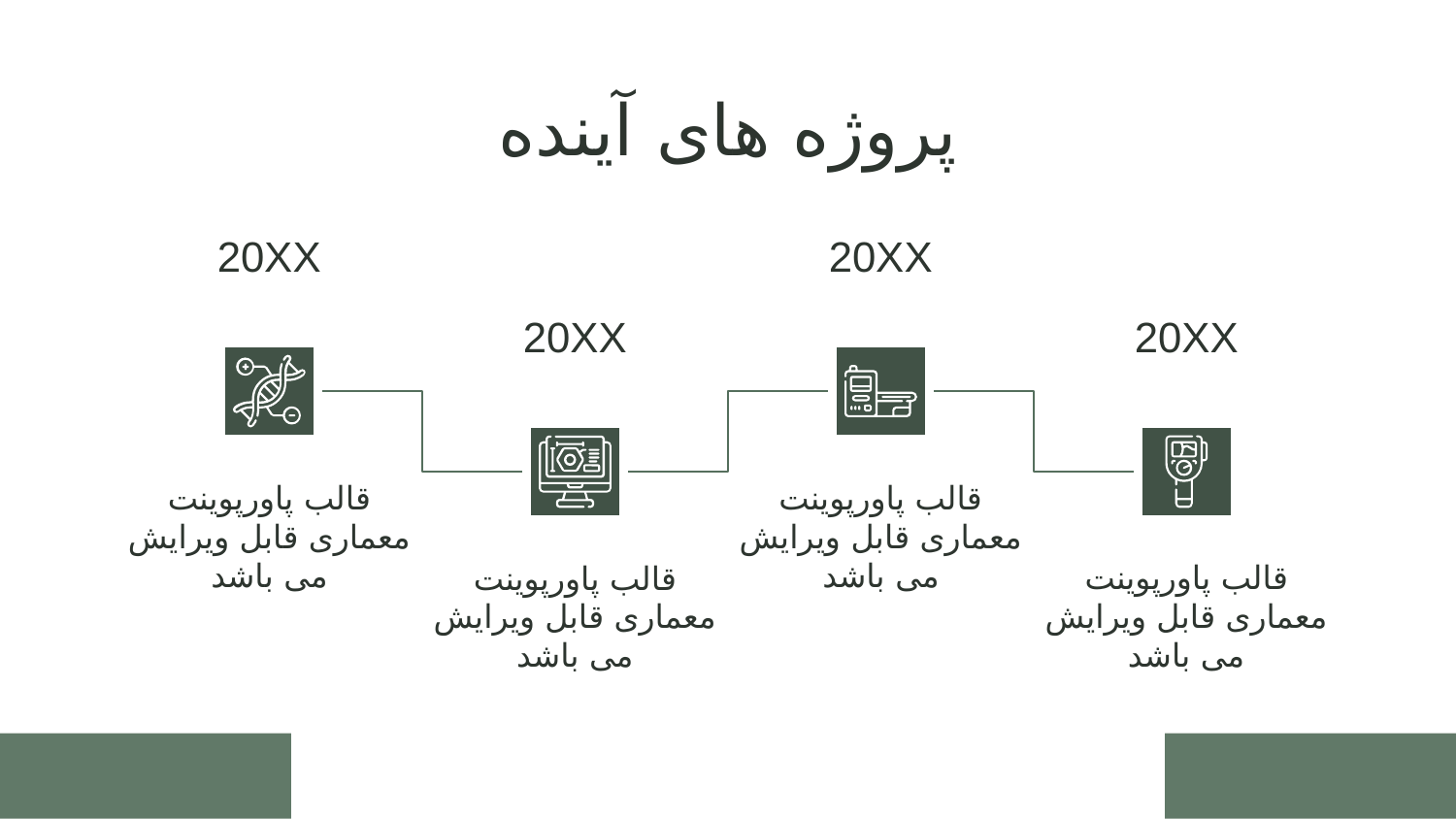

# پروژه های آینده
20XX
20XX
20XX
20XX

قالب پاورپوینت معماری قابل ویرایش می باشد
قالب پاورپوینت معماری قابل ویرایش می باشد
قالب پاورپوینت معماری قابل ویرایش می باشد
قالب پاورپوینت معماری قابل ویرایش می باشد